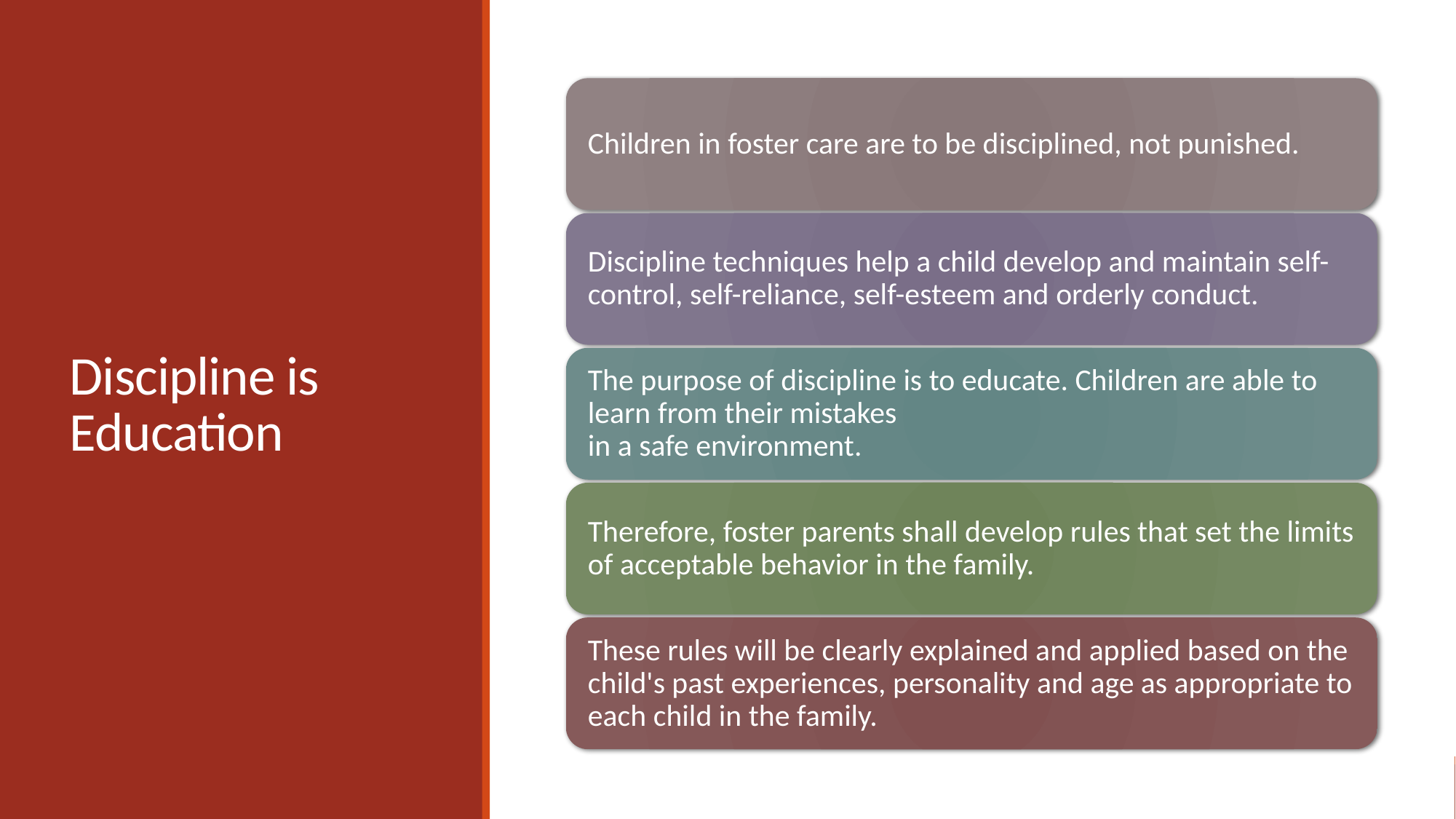

# Discipline is Education
Children in foster care are to be disciplined, not punished.
Discipline techniques help a child develop and maintain self-control, self-reliance, self-esteem and orderly conduct.
The purpose of discipline is to educate. Children are able to learn from their mistakes
in a safe environment.
Therefore, foster parents shall develop rules that set the limits of acceptable behavior in the family.
These rules will be clearly explained and applied based on the child's past experiences, personality and age as appropriate to each child in the family.